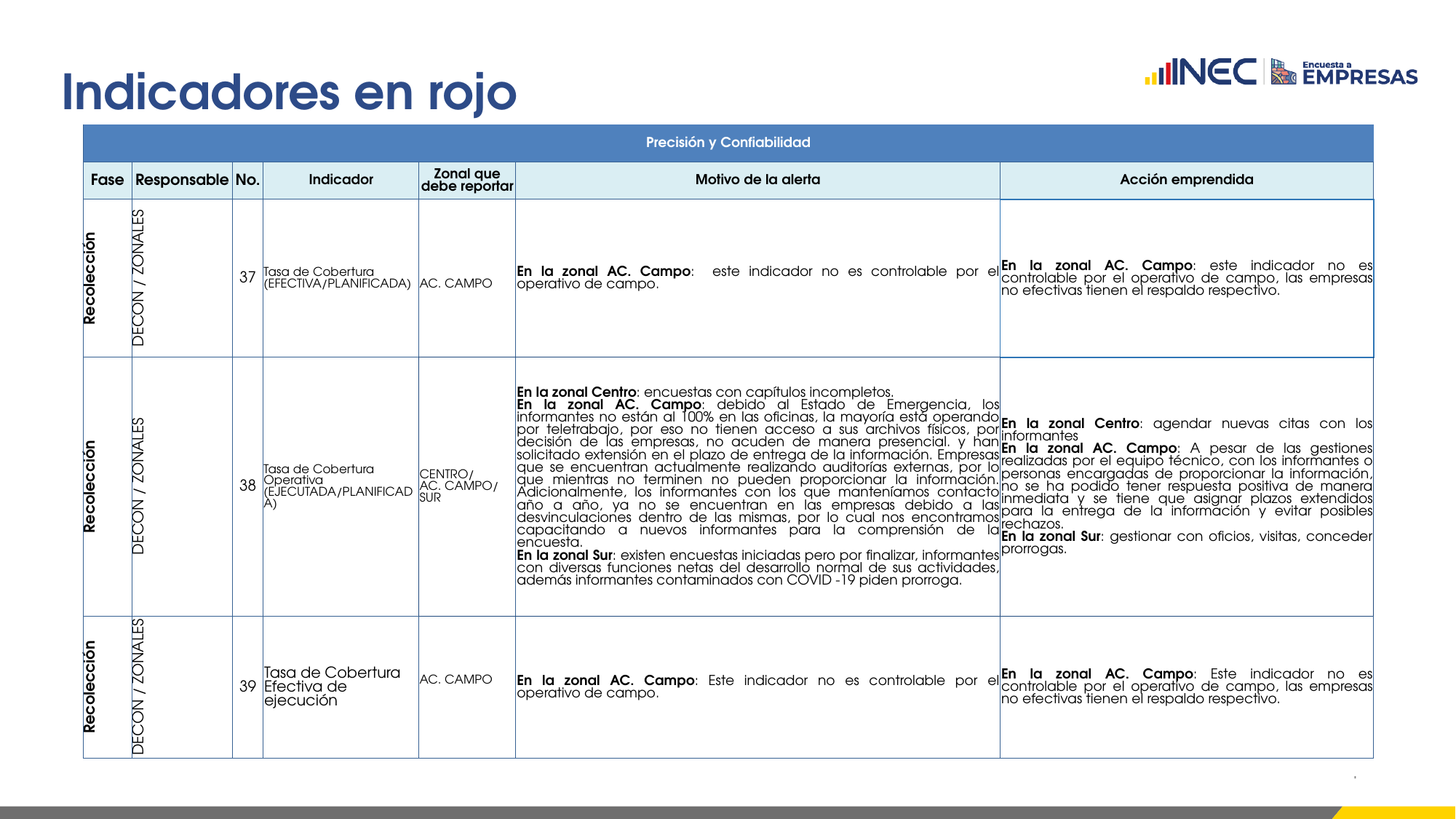

Indicadores en rojo
| Precisión y Confiabilidad |  |  |  |  |  |  |
| --- | --- | --- | --- | --- | --- | --- |
| Fase | Responsable | No. | Indicador | Zonal que debe reportar | Motivo de la alerta | Acción emprendida |
| Recolección | DECON / ZONALES | 37 | Tasa de Cobertura (EFECTIVA/PLANIFICADA) | AC. CAMPO | En la zonal AC. Campo: este indicador no es controlable por el operativo de campo. | En la zonal AC. Campo: este indicador no es controlable por el operativo de campo, las empresas no efectivas tienen el respaldo respectivo. |
| Recolección | DECON / ZONALES | 38 | Tasa de Cobertura Operativa (EJECUTADA/PLANIFICADA) | CENTRO/ AC. CAMPO/ SUR | En la zonal Centro: encuestas con capítulos incompletos. En la zonal AC. Campo: debido al Estado de Emergencia, los informantes no están al 100% en las oficinas, la mayoría está operando por teletrabajo, por eso no tienen acceso a sus archivos físicos, por decisión de las empresas, no acuden de manera presencial. y han solicitado extensión en el plazo de entrega de la información. Empresas que se encuentran actualmente realizando auditorías externas, por lo que mientras no terminen no pueden proporcionar la información. Adicionalmente, los informantes con los que manteníamos contacto año a año, ya no se encuentran en las empresas debido a las desvinculaciones dentro de las mismas, por lo cual nos encontramos capacitando a nuevos informantes para la comprensión de la encuesta. En la zonal Sur: existen encuestas iniciadas pero por finalizar, informantes con diversas funciones netas del desarrollo normal de sus actividades, además informantes contaminados con COVID -19 piden prorroga. | En la zonal Centro: agendar nuevas citas con los informantes En la zonal AC. Campo: A pesar de las gestiones realizadas por el equipo técnico, con los informantes o personas encargadas de proporcionar la información, no se ha podido tener respuesta positiva de manera inmediata y se tiene que asignar plazos extendidos para la entrega de la información y evitar posibles rechazos. En la zonal Sur: gestionar con oficios, visitas, conceder prorrogas. |
| Recolección | DECON / ZONALES | 39 | Tasa de Cobertura Efectiva de ejecución | AC. CAMPO | En la zonal AC. Campo: Este indicador no es controlable por el operativo de campo. | En la zonal AC. Campo: Este indicador no es controlable por el operativo de campo, las empresas no efectivas tienen el respaldo respectivo. |